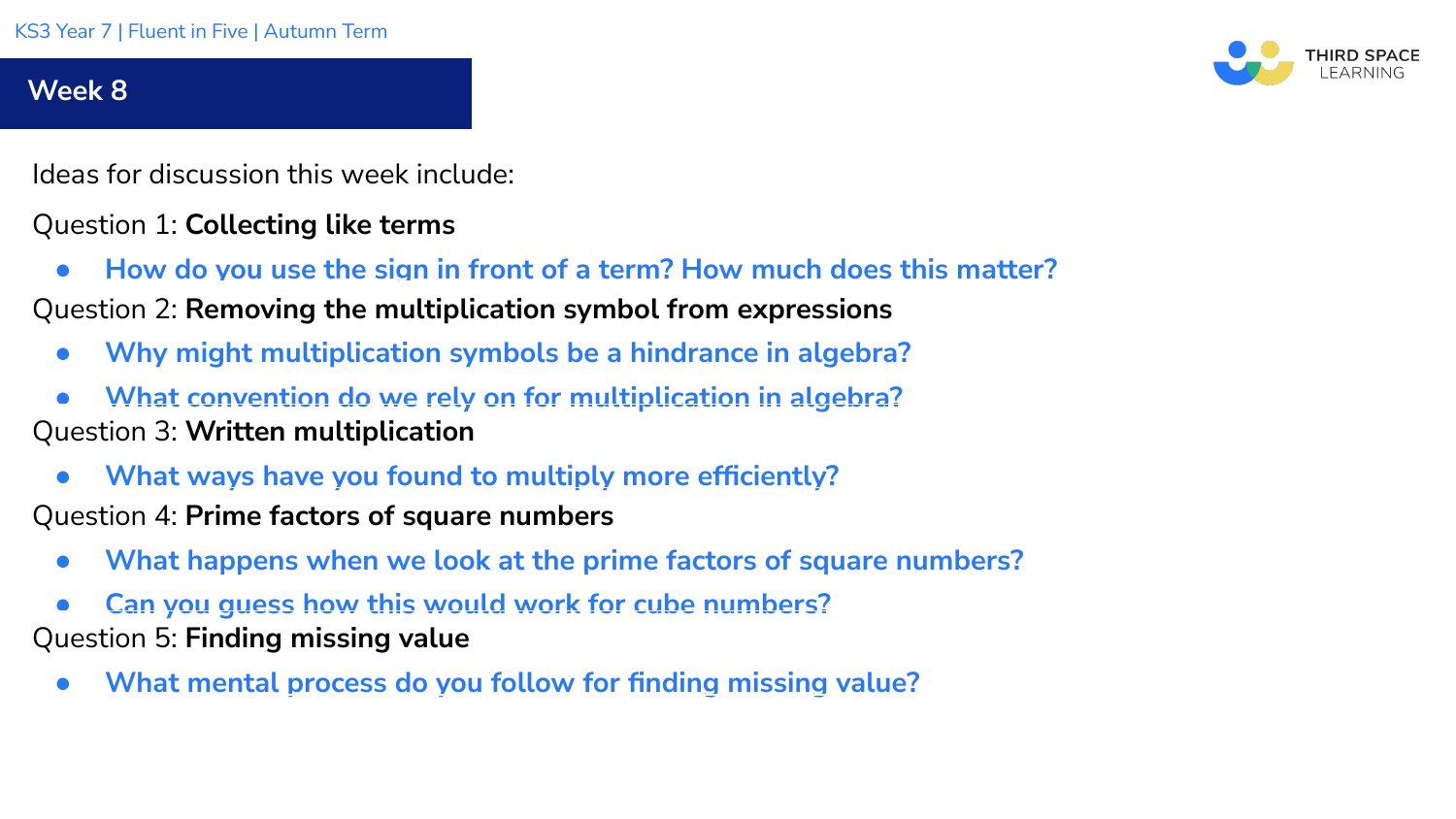

Week 8
| Ideas for discussion this week include: |
| --- |
| Question 1: Collecting like terms How do you use the sign in front of a term? How much does this matter? |
| Question 2: Removing the multiplication symbol from expressions Why might multiplication symbols be a hindrance in algebra? What convention do we rely on for multiplication in algebra? |
| Question 3: Written multiplication What ways have you found to multiply more efficiently? |
| Question 4: Prime factors of square numbers What happens when we look at the prime factors of square numbers? Can you guess how this would work for cube numbers? |
| Question 5: Finding missing value What mental process do you follow for finding missing value? |